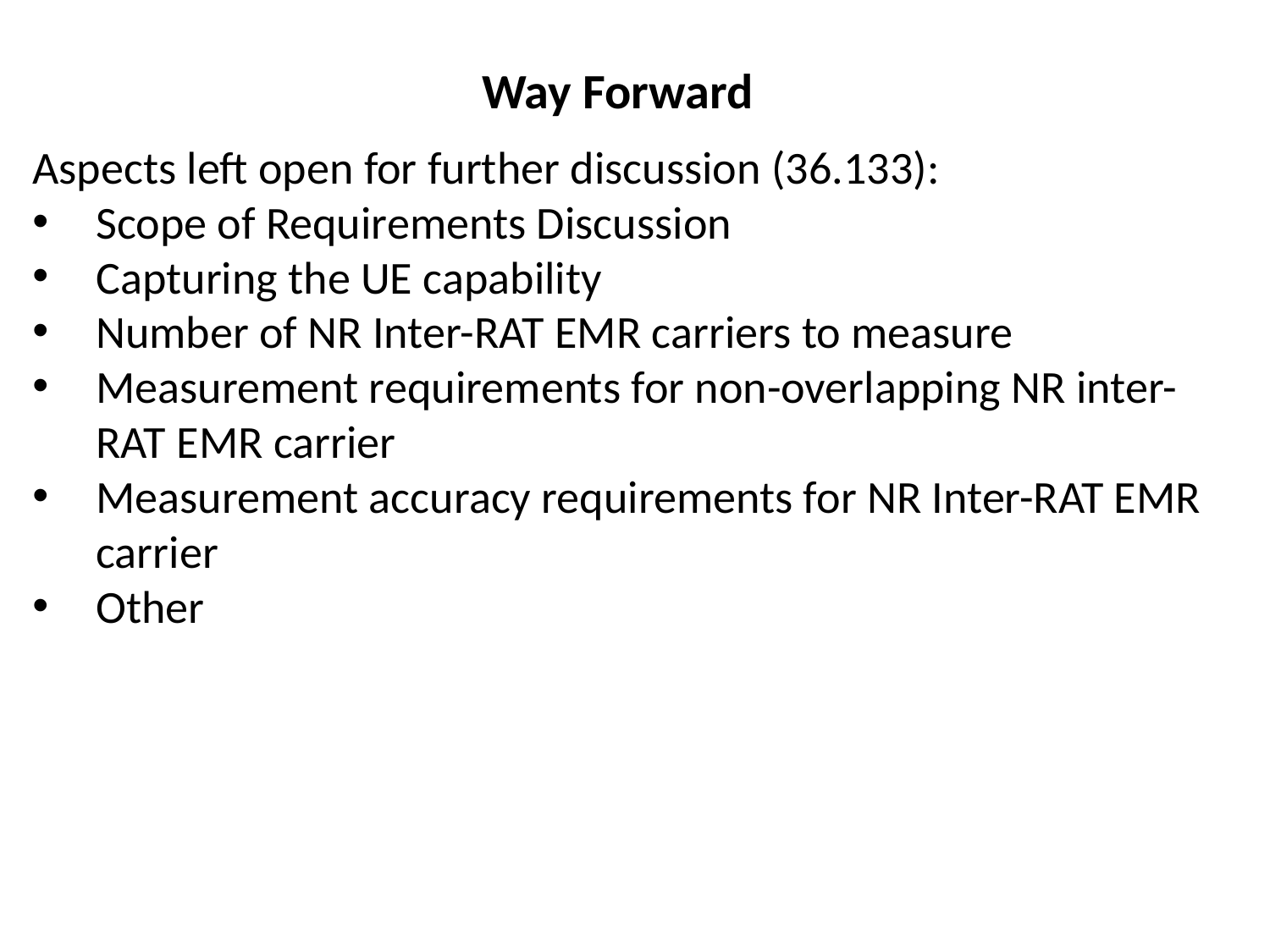

# Way Forward
Aspects left open for further discussion (36.133):
Scope of Requirements Discussion
Capturing the UE capability
Number of NR Inter-RAT EMR carriers to measure
Measurement requirements for non-overlapping NR inter-RAT EMR carrier
Measurement accuracy requirements for NR Inter-RAT EMR carrier
Other